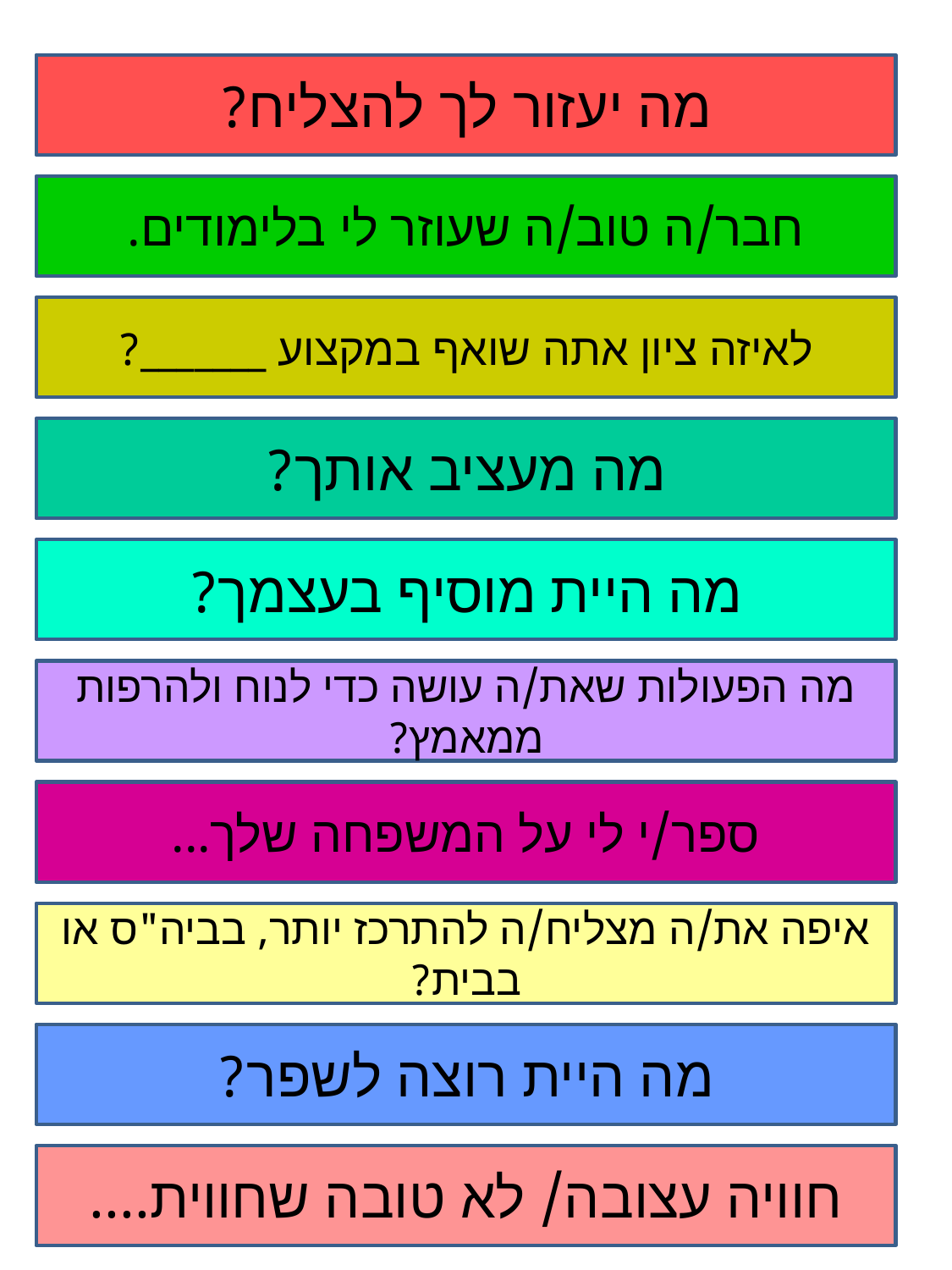

מה יעזור לך להצליח?

חבר/ה טוב/ה שעוזר לי בלימודים.
לאיזה ציון אתה שואף במקצוע _______?
מה מעציב אותך?
מה היית מוסיף בעצמך?
מה הפעולות שאת/ה עושה כדי לנוח ולהרפות ממאמץ?
ספר/י לי על המשפחה שלך...
איפה את/ה מצליח/ה להתרכז יותר, בביה"ס או בבית?
מה היית רוצה לשפר?
חוויה עצובה/ לא טובה שחווית....